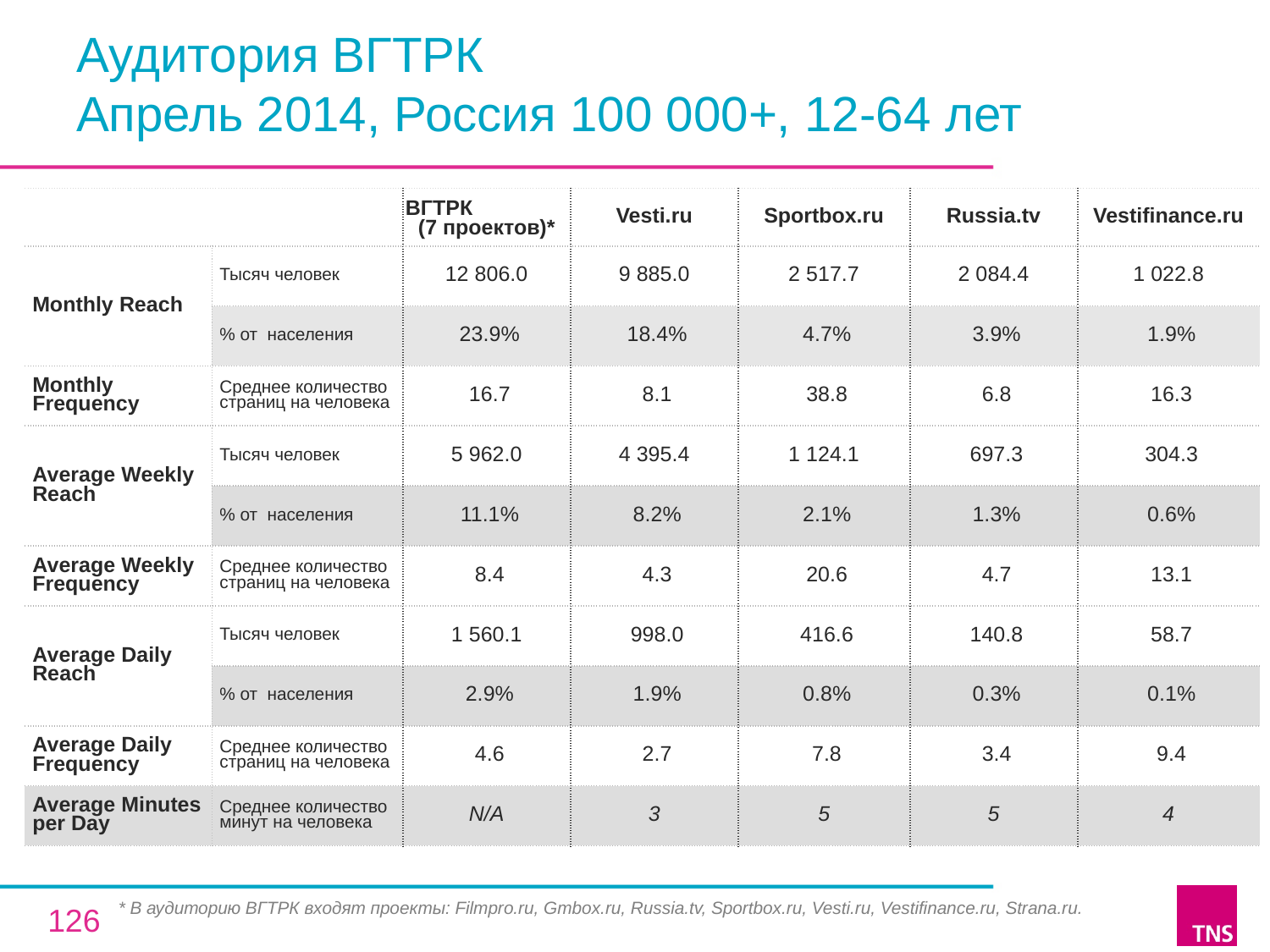

# Аудитория ВГТРК Апрель 2014, Россия 100 000+, 12-64 лет
|  |  | ВГТРК (7 проектов)\* | Vesti.ru | Sportbox.ru | Russia.tv | Vestifinance.ru |
| --- | --- | --- | --- | --- | --- | --- |
| Monthly Reach | Тысяч человек | 12 806.0 | 9 885.0 | 2 517.7 | 2 084.4 | 1 022.8 |
|  | % от населения | 23.9% | 18.4% | 4.7% | 3.9% | 1.9% |
| Monthly Frequency | Среднее количество страниц на человека | 16.7 | 8.1 | 38.8 | 6.8 | 16.3 |
| Average Weekly Reach | Тысяч человек | 5 962.0 | 4 395.4 | 1 124.1 | 697.3 | 304.3 |
|  | % от населения | 11.1% | 8.2% | 2.1% | 1.3% | 0.6% |
| Average Weekly Frequency | Среднее количество страниц на человека | 8.4 | 4.3 | 20.6 | 4.7 | 13.1 |
| Average Daily Reach | Тысяч человек | 1 560.1 | 998.0 | 416.6 | 140.8 | 58.7 |
|  | % от населения | 2.9% | 1.9% | 0.8% | 0.3% | 0.1% |
| Average Daily Frequency | Среднее количество страниц на человека | 4.6 | 2.7 | 7.8 | 3.4 | 9.4 |
| Average Minutes per Day | Среднее количество минут на человека | N/A | 3 | 5 | 5 | 4 |
* В аудиторию ВГТРК входят проекты: Filmpro.ru, Gmbox.ru, Russia.tv, Sportbox.ru, Vesti.ru, Vestifinance.ru, Strana.ru.
126